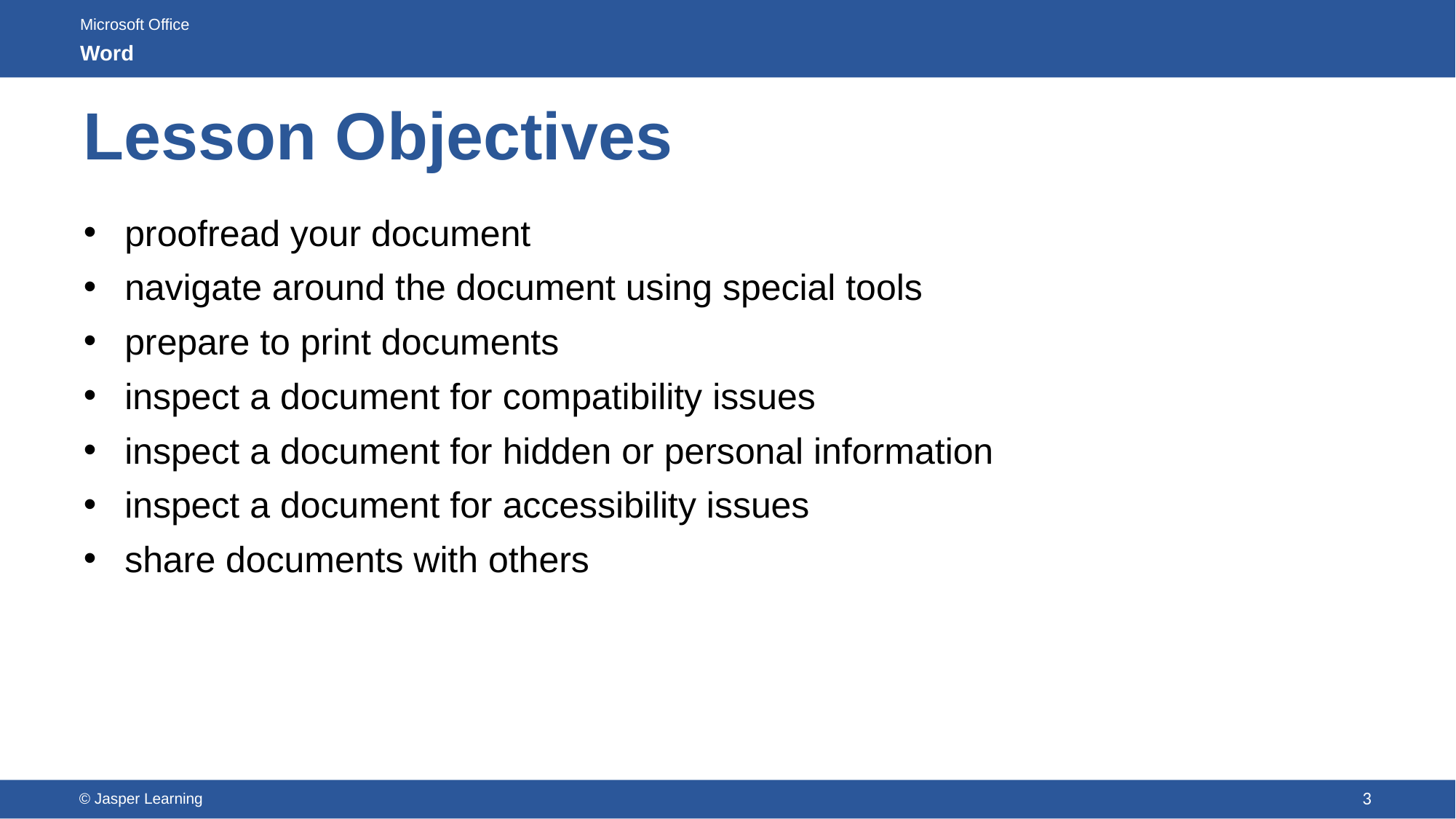

# Lesson Objectives
proofread your document
navigate around the document using special tools
prepare to print documents
inspect a document for compatibility issues
inspect a document for hidden or personal information
inspect a document for accessibility issues
share documents with others
3
© Jasper Learning